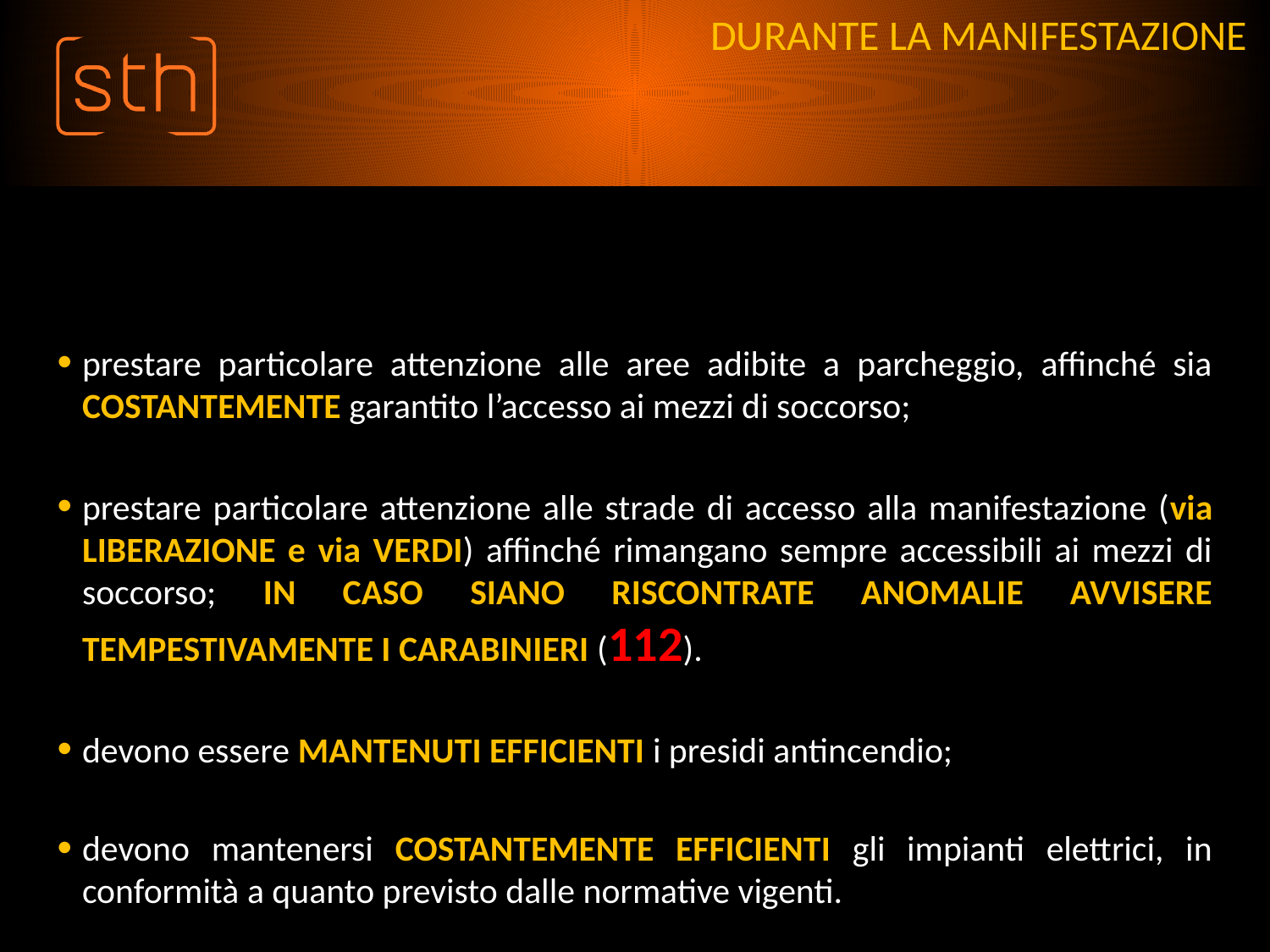

# DURANTE LA MANIFESTAZIONE

prestare particolare attenzione alle aree adibite a parcheggio, affinché sia COSTANTEMENTE garantito l’accesso ai mezzi di soccorso;

prestare particolare attenzione alle strade di accesso alla manifestazione (via LIBERAZIONE e via VERDI) affinché rimangano sempre accessibili ai mezzi di soccorso; IN CASO SIANO RISCONTRATE ANOMALIE AVVISERE TEMPESTIVAMENTE I CARABINIERI (112).

devono essere MANTENUTI EFFICIENTI i presidi antincendio;

devono mantenersi COSTANTEMENTE EFFICIENTI gli impianti elettrici, in conformità a quanto previsto dalle normative vigenti.